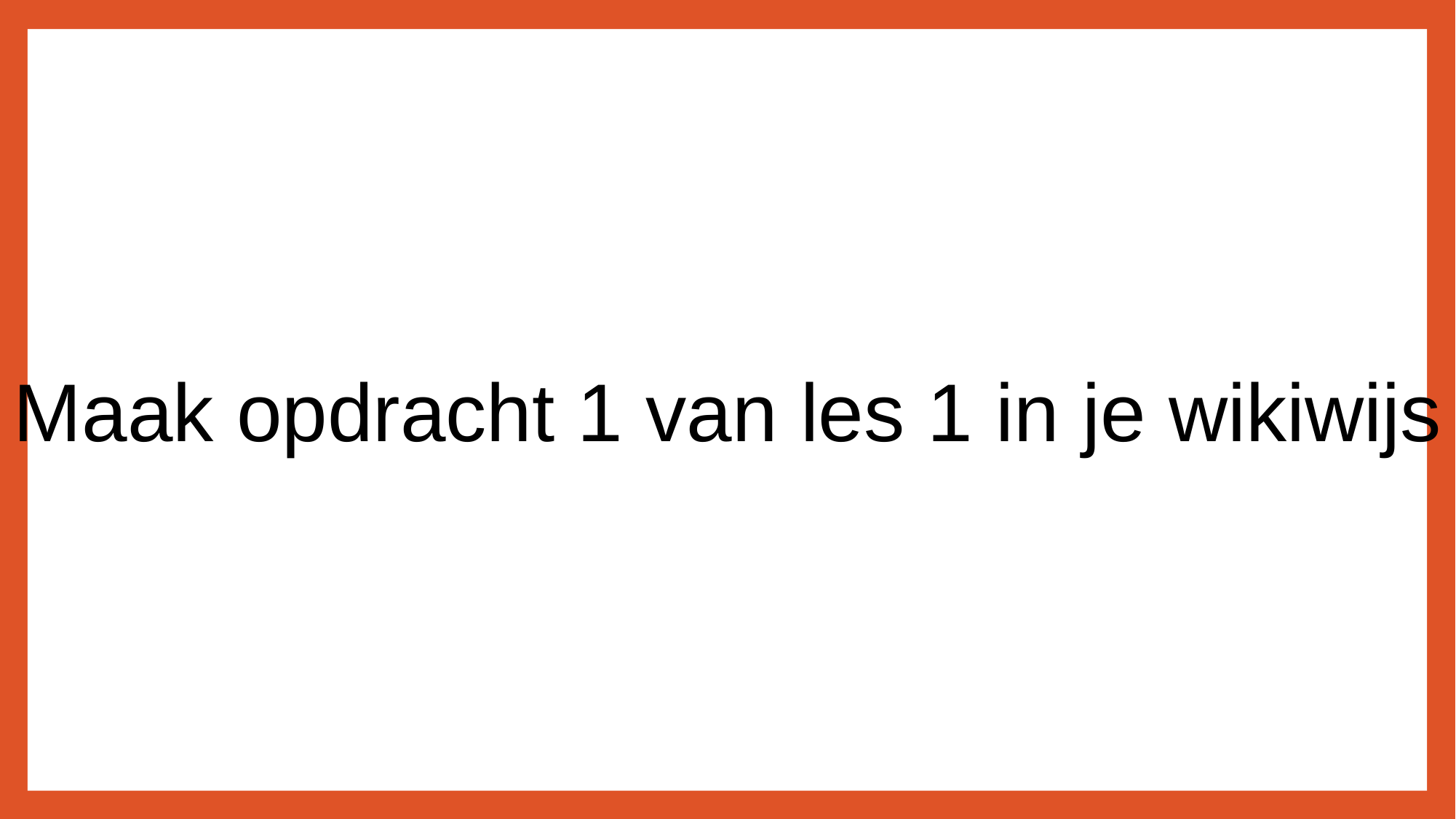

Maak opdracht 1 van les 1 in je wikiwijs